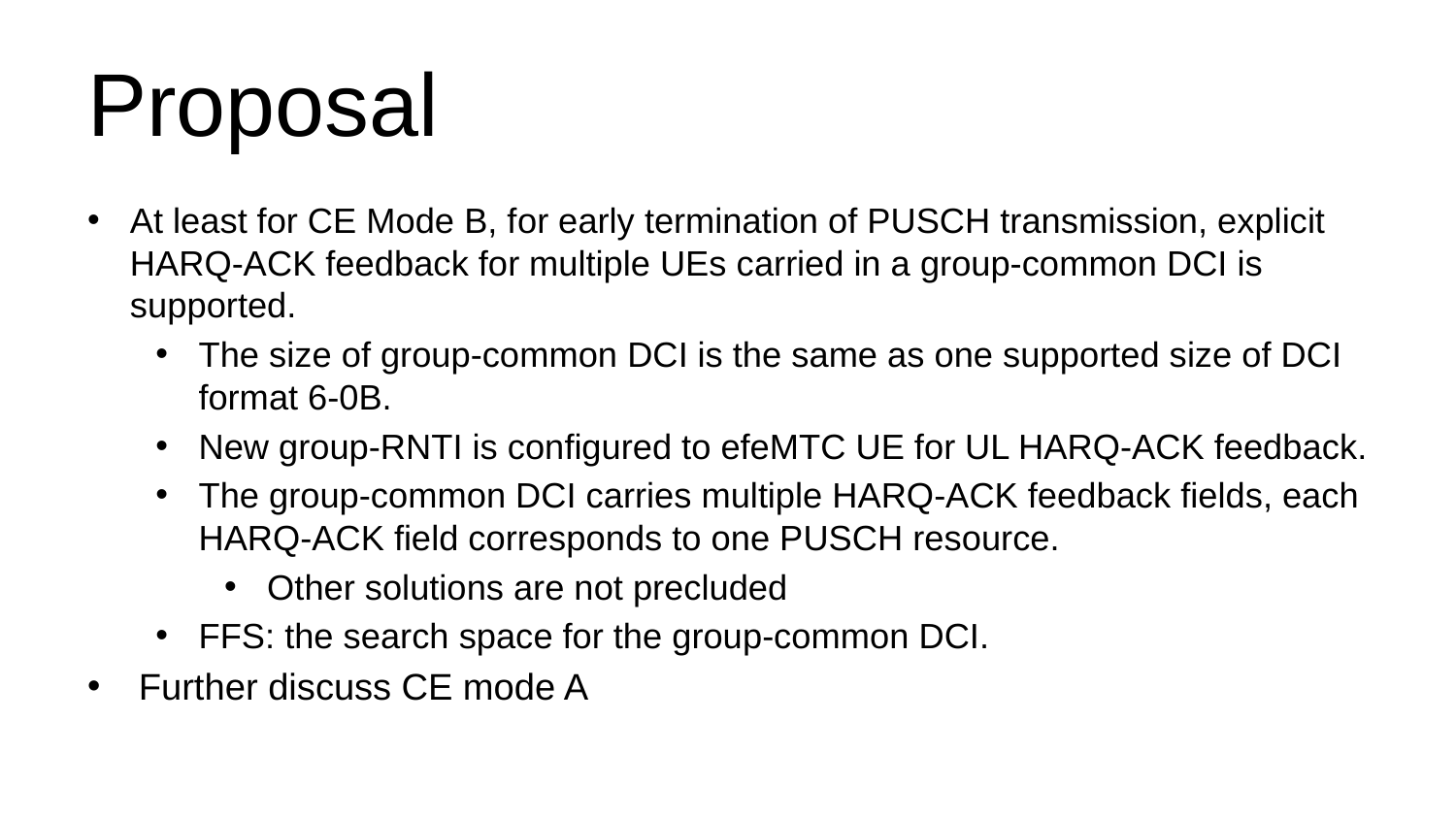

# Proposal
At least for CE Mode B, for early termination of PUSCH transmission, explicit HARQ-ACK feedback for multiple UEs carried in a group-common DCI is supported.
The size of group-common DCI is the same as one supported size of DCI format 6-0B.
New group-RNTI is configured to efeMTC UE for UL HARQ-ACK feedback.
The group-common DCI carries multiple HARQ-ACK feedback fields, each HARQ-ACK field corresponds to one PUSCH resource.
Other solutions are not precluded
FFS: the search space for the group-common DCI.
Further discuss CE mode A